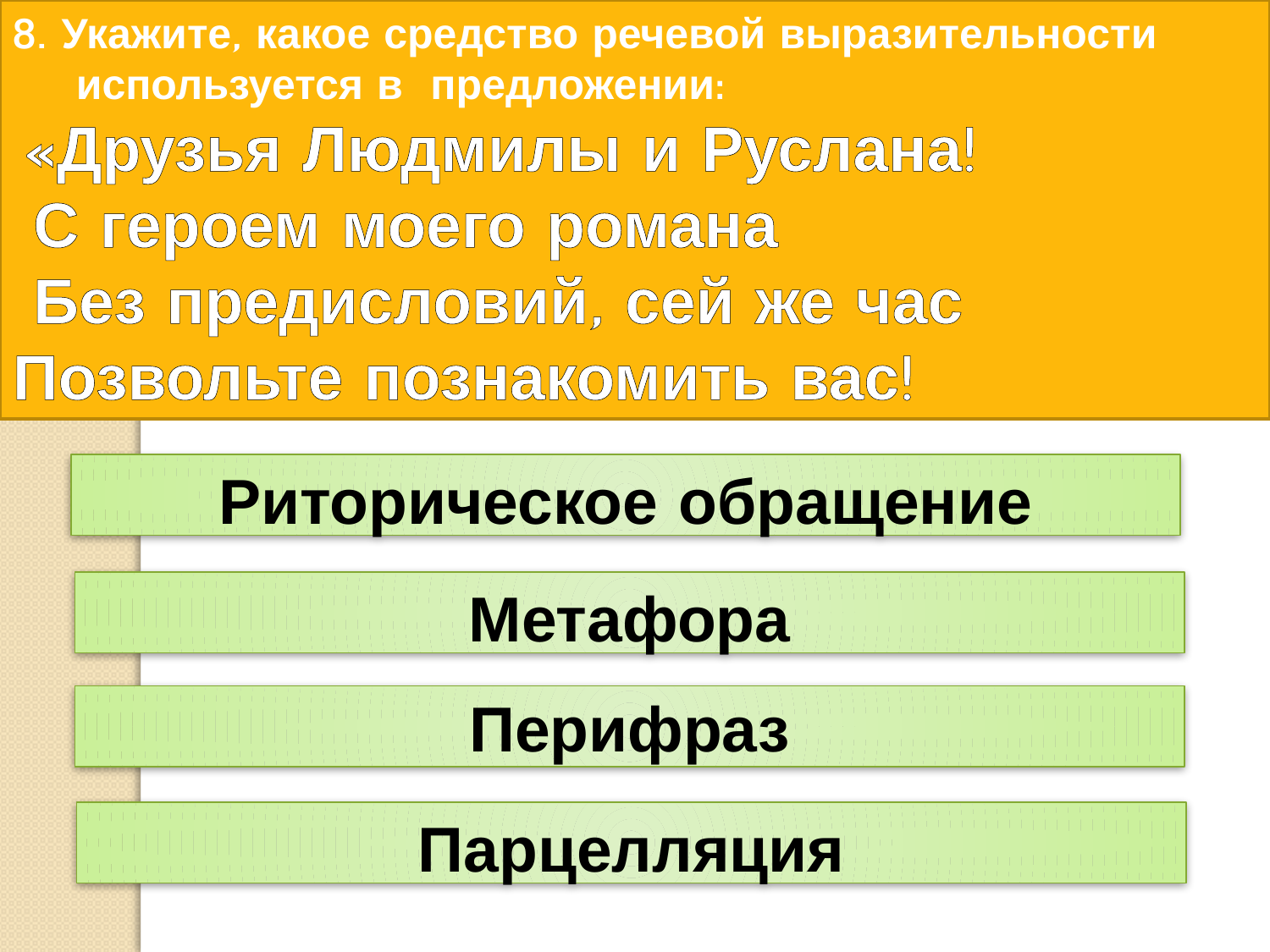

8. Укажите, какое средство речевой выразительности используется в  предложении:
 «Друзья Людмилы и Руслана!
 С героем моего романа
 Без предисловий, сей же час
Позвольте познакомить вас!
Риторическое обращение
Метафора
Перифраз
Парцелляция